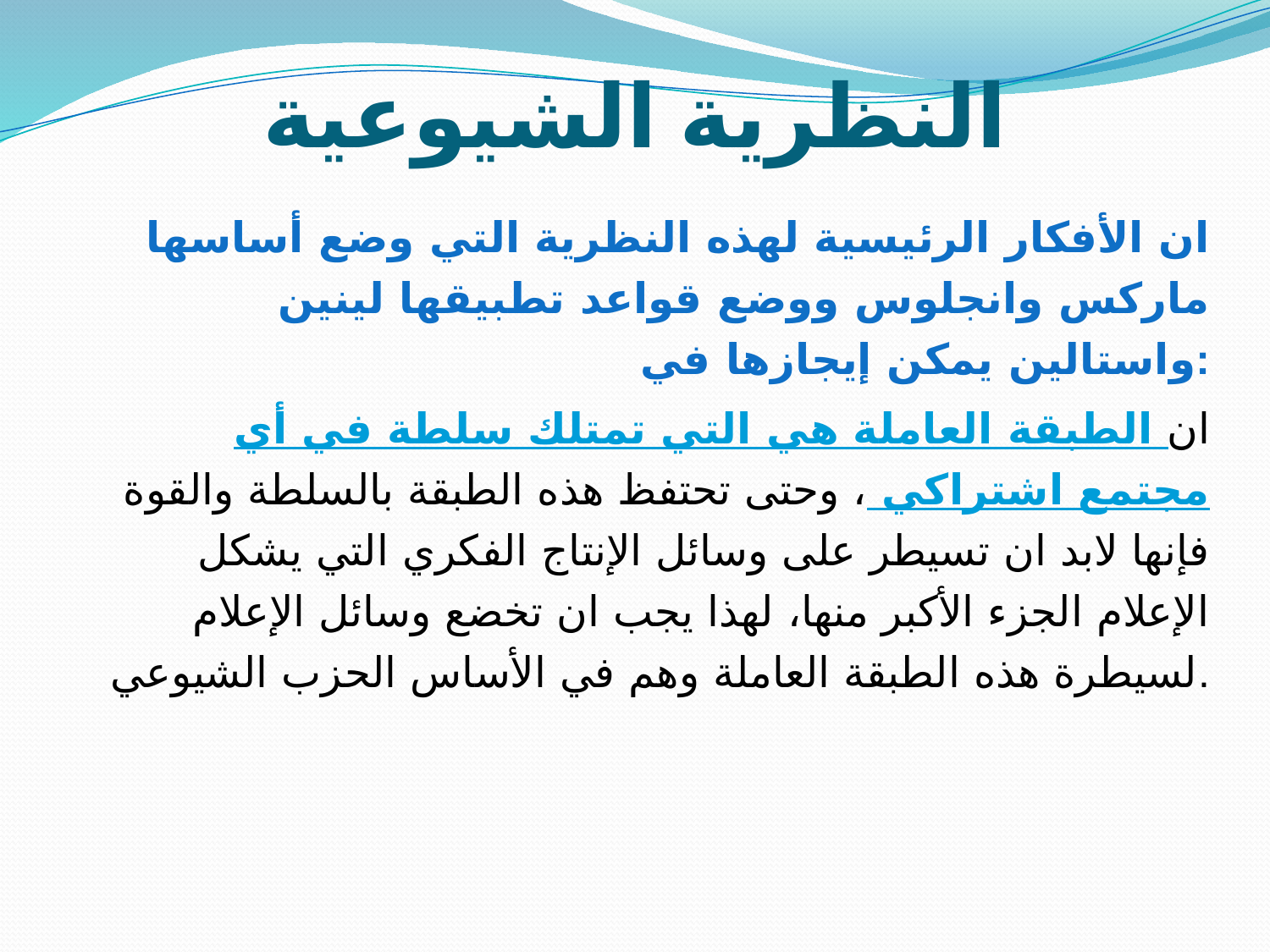

# النظرية الشيوعية
ان الأفكار الرئيسية لهذه النظرية التي وضع أساسها ماركس وانجلوس ووضع قواعد تطبيقها لينين واستالين يمكن إيجازها في:
 ان الطبقة العاملة هي التي تمتلك سلطة في أي مجتمع اشتراكي ، وحتى تحتفظ هذه الطبقة بالسلطة والقوة فإنها لابد ان تسيطر على وسائل الإنتاج الفكري التي يشكل الإعلام الجزء الأكبر منها، لهذا يجب ان تخضع وسائل الإعلام لسيطرة هذه الطبقة العاملة وهم في الأساس الحزب الشيوعي.